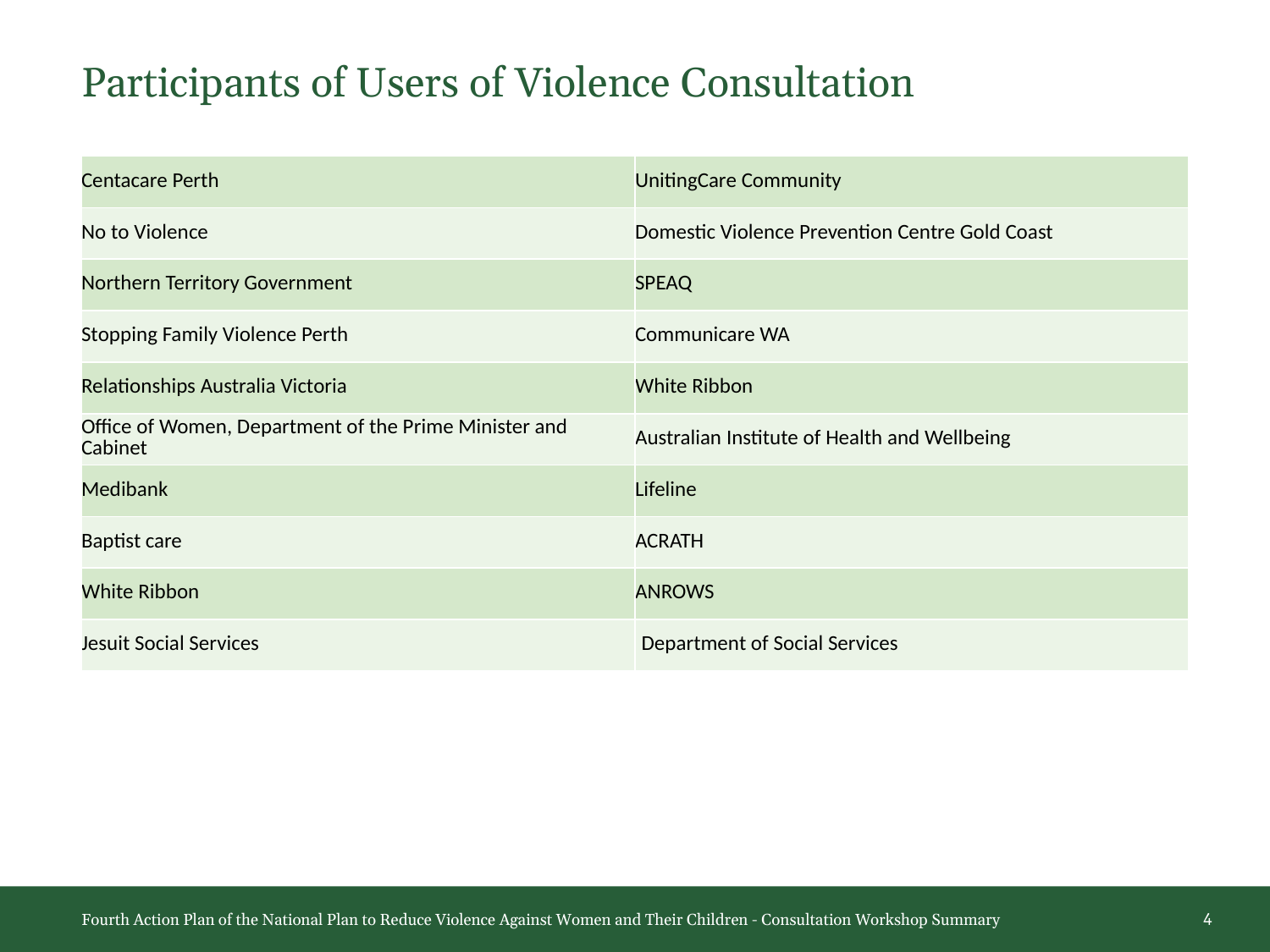

# Participants of Users of Violence Consultation
| Centacare Perth | UnitingCare Community |
| --- | --- |
| No to Violence | Domestic Violence Prevention Centre Gold Coast |
| Northern Territory Government | SPEAQ |
| Stopping Family Violence Perth | Communicare WA |
| Relationships Australia Victoria | White Ribbon |
| Office of Women, Department of the Prime Minister and Cabinet | Australian Institute of Health and Wellbeing |
| Medibank | Lifeline |
| Baptist care | ACRATH |
| White Ribbon | ANROWS |
| Jesuit Social Services | Department of Social Services |
4
Fourth Action Plan of the National Plan to Reduce Violence Against Women and Their Children - Consultation Workshop Summary